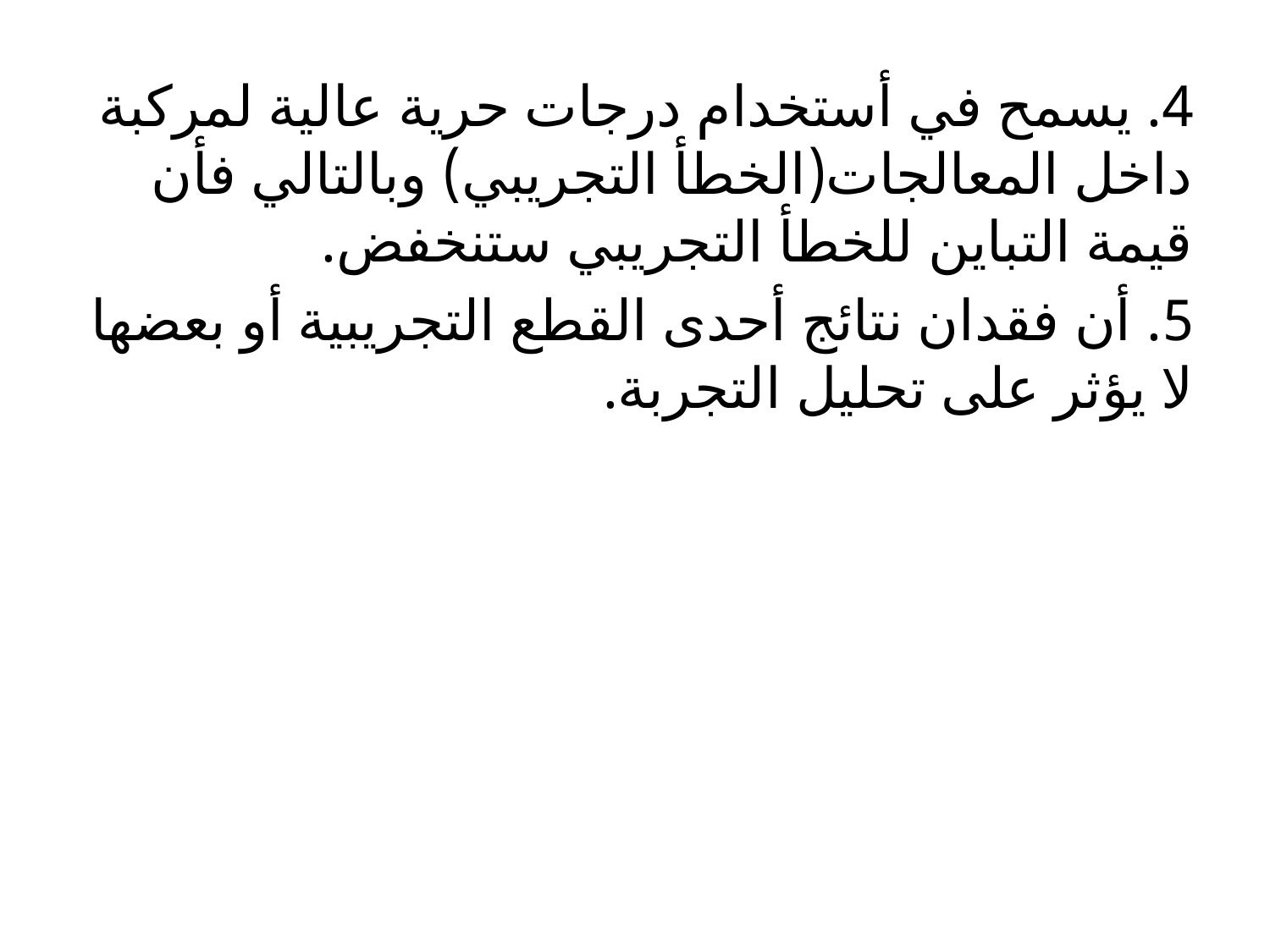

4. يسمح في أستخدام درجات حرية عالية لمركبة داخل المعالجات(الخطأ التجريبي) وبالتالي فأن قيمة التباين للخطأ التجريبي ستنخفض.
5. أن فقدان نتائج أحدى القطع التجريبية أو بعضها لا يؤثر على تحليل التجربة.